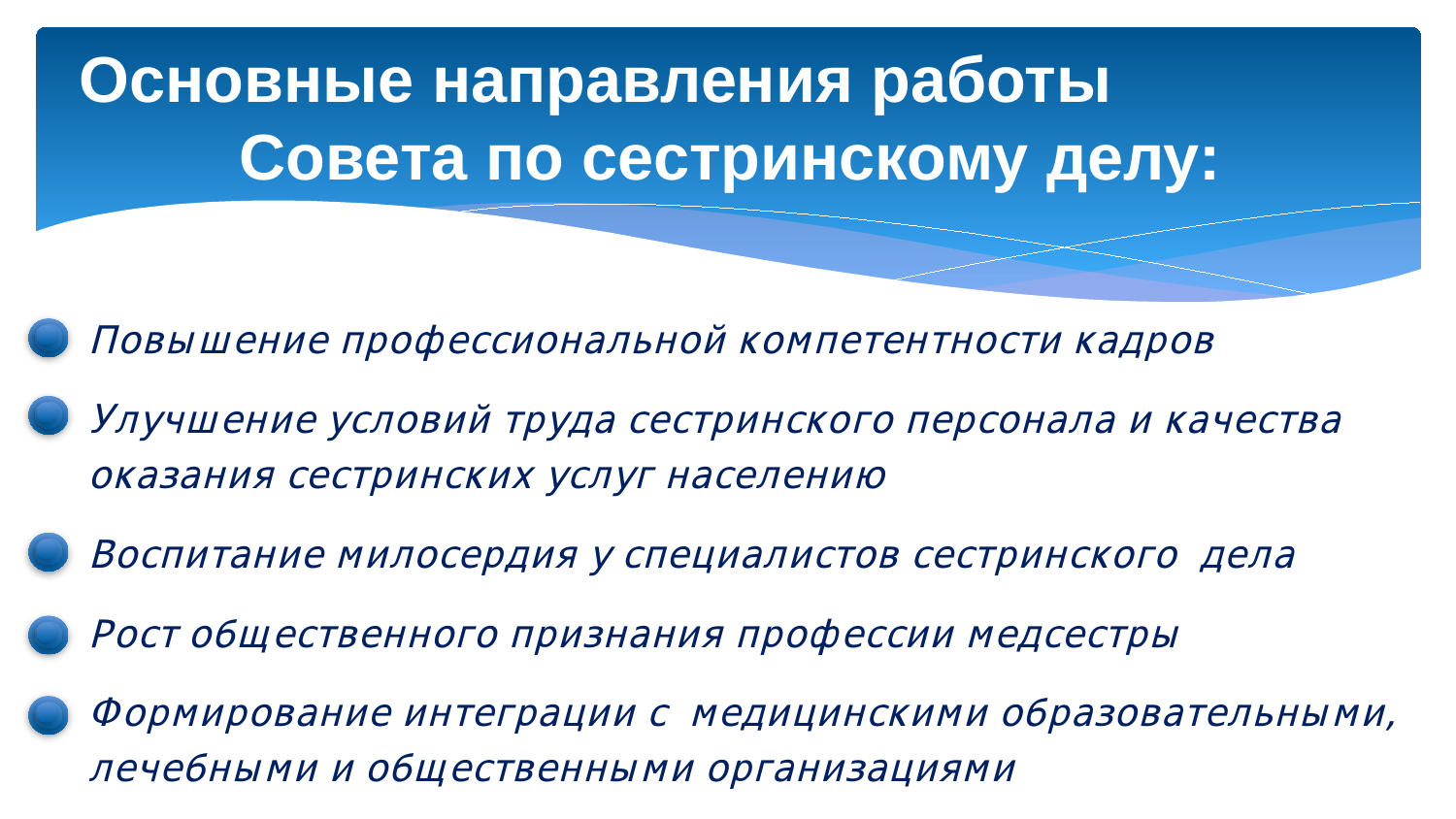

# Основные направления работы                 Совета по сестринскому делу:
Повышение профессиональной компетентности кадров
Улучшение условий труда сестринского персонала и качества оказания сестринских услуг населению
Воспитание милосердия у специалистов сестринского  дела
Рост общественного признания профессии медсестры
Формирование интеграции с  медицинскими образовательными, лечебными и общественными организациями